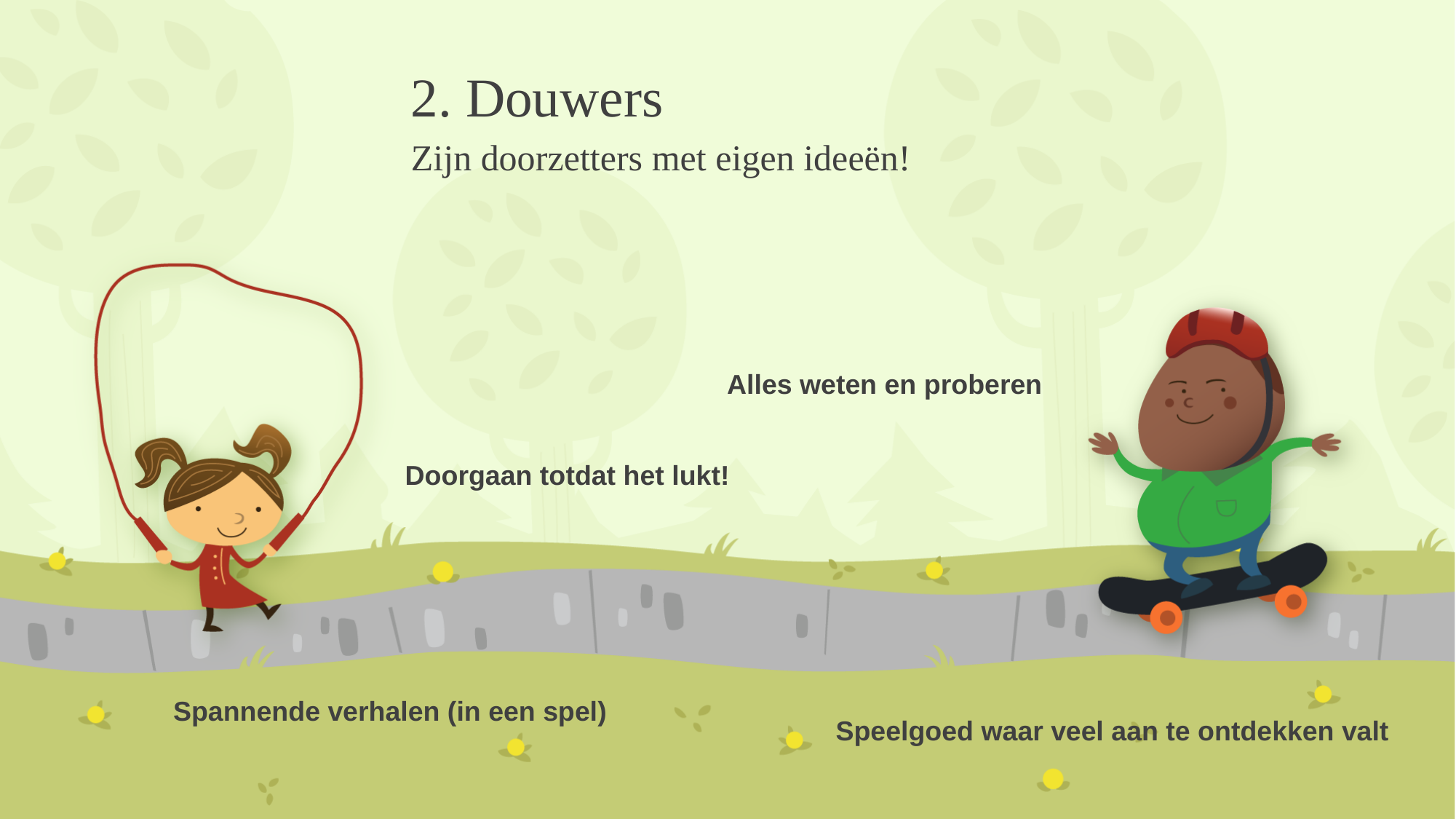

# 2. Douwers
Zijn doorzetters met eigen ideeën!
Alles weten en proberen
Doorgaan totdat het lukt!
Spannende verhalen (in een spel)
Speelgoed waar veel aan te ontdekken valt